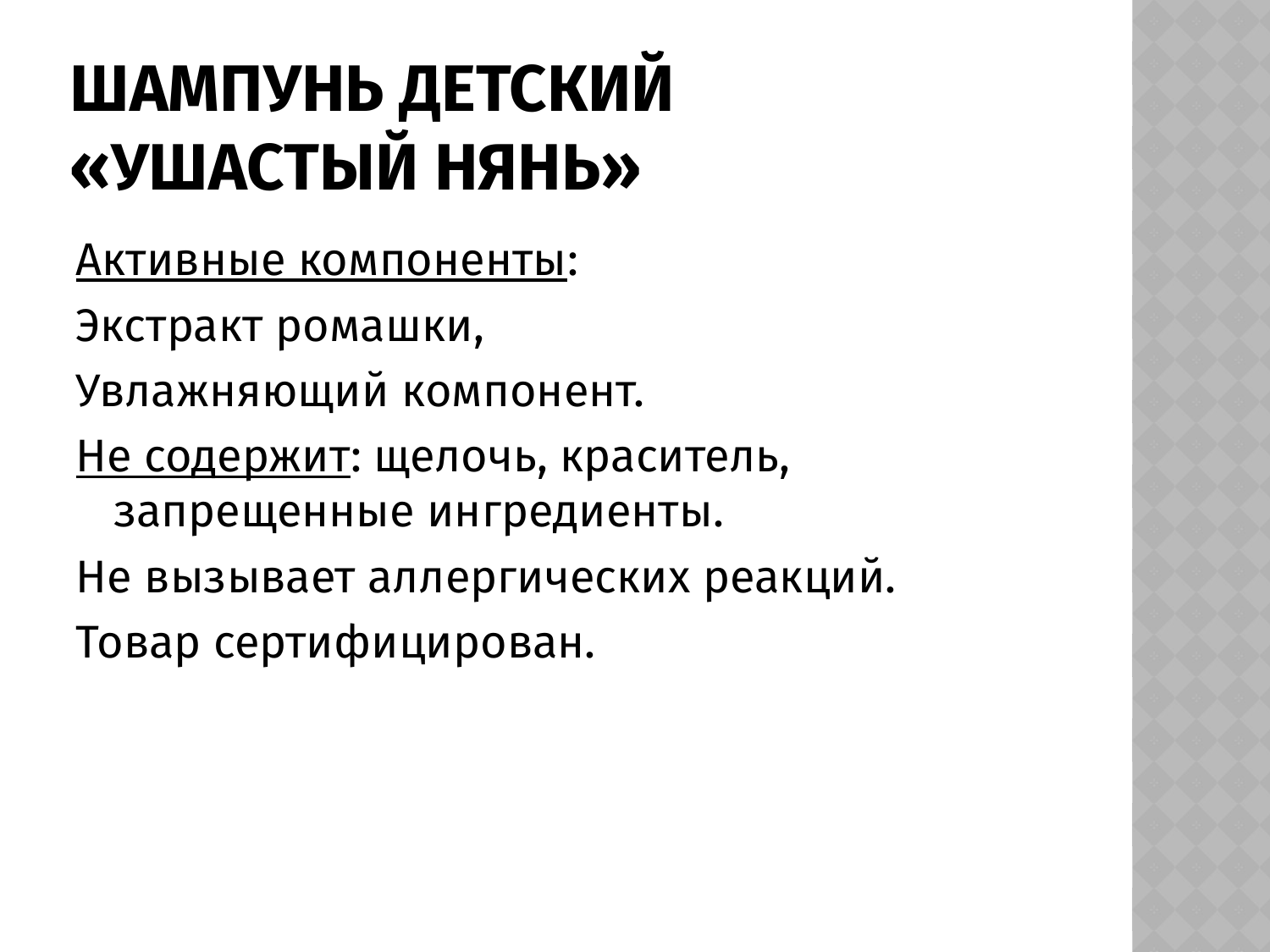

# Шампунь детский «Ушастый нянь»
Активные компоненты:
Экстракт ромашки,
Увлажняющий компонент.
Не содержит: щелочь, краситель, запрещенные ингредиенты.
Не вызывает аллергических реакций.
Товар сертифицирован.